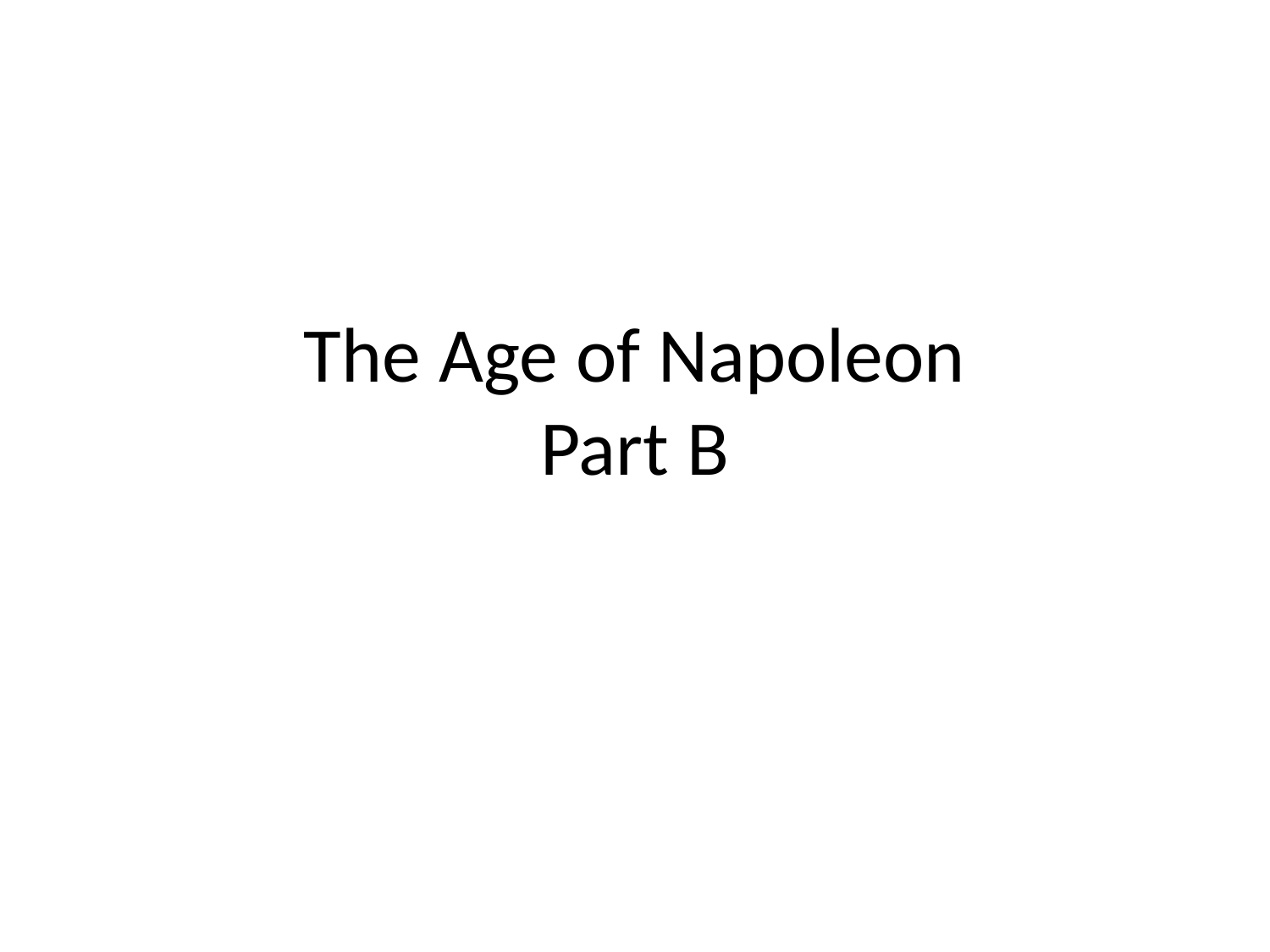

# The Age of Napoleon Part B